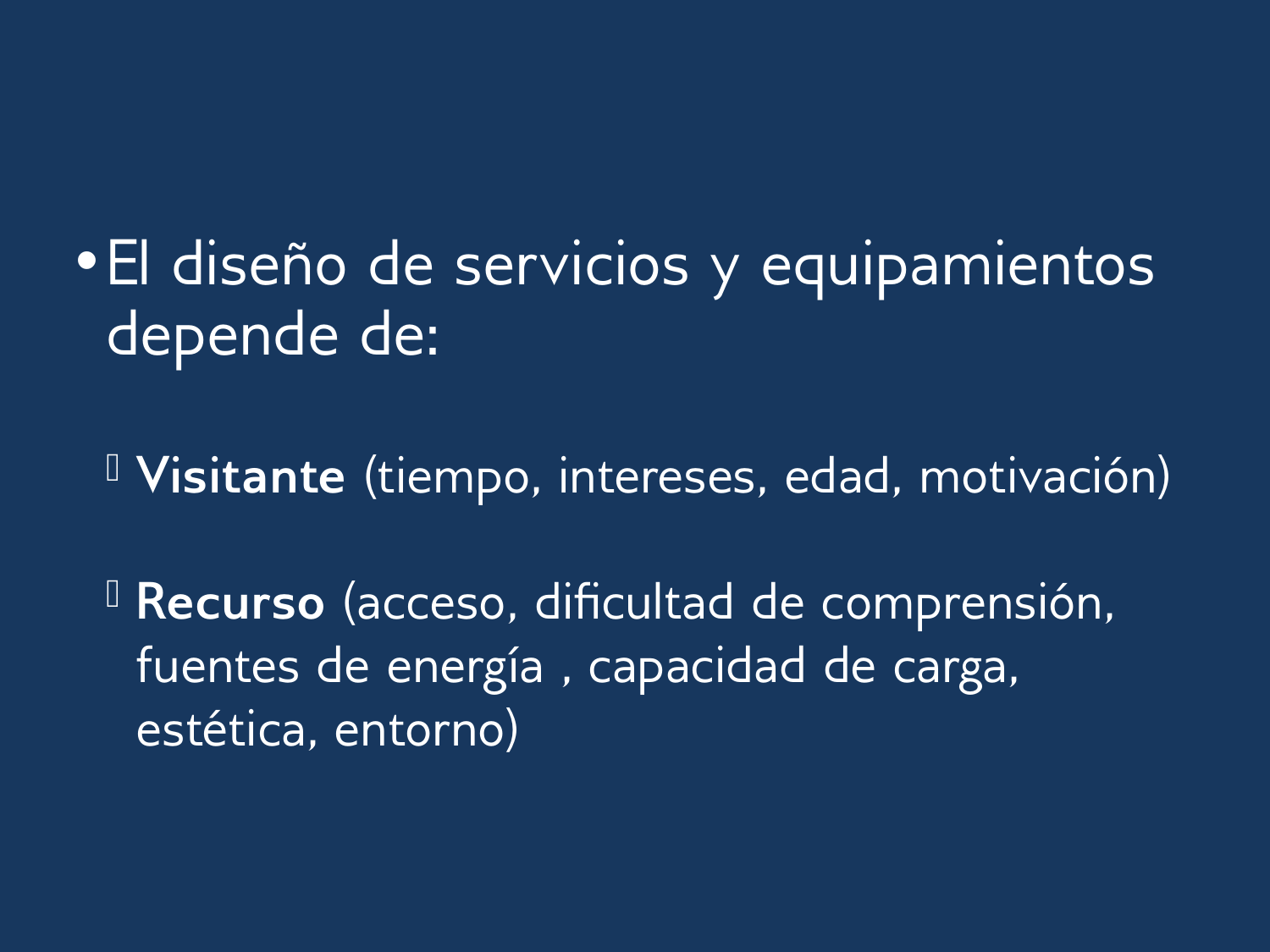

El diseño de servicios y equipamientos depende de:

Visitante (tiempo, intereses, edad, motivación)

Recurso (acceso, dificultad de comprensión, fuentes de energía , capacidad de carga, estética, entorno)